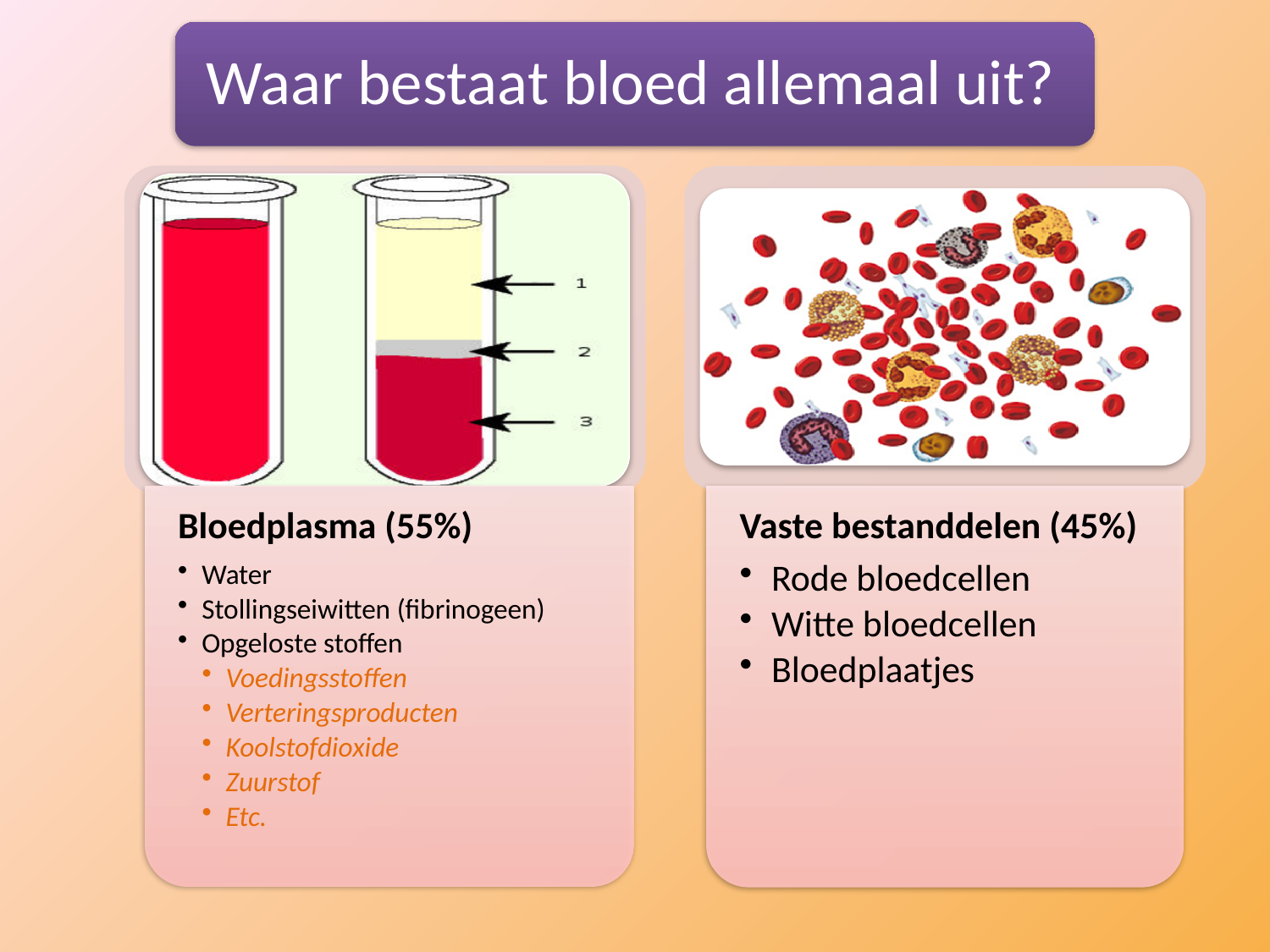

Waar bestaat bloed allemaal uit?
Bloedplasma (55%)
Water
Stollingseiwitten (fibrinogeen)
Opgeloste stoffen
Voedingsstoffen
Verteringsproducten
Koolstofdioxide
Zuurstof
Etc.
Vaste bestanddelen (45%)
Rode bloedcellen
Witte bloedcellen
Bloedplaatjes